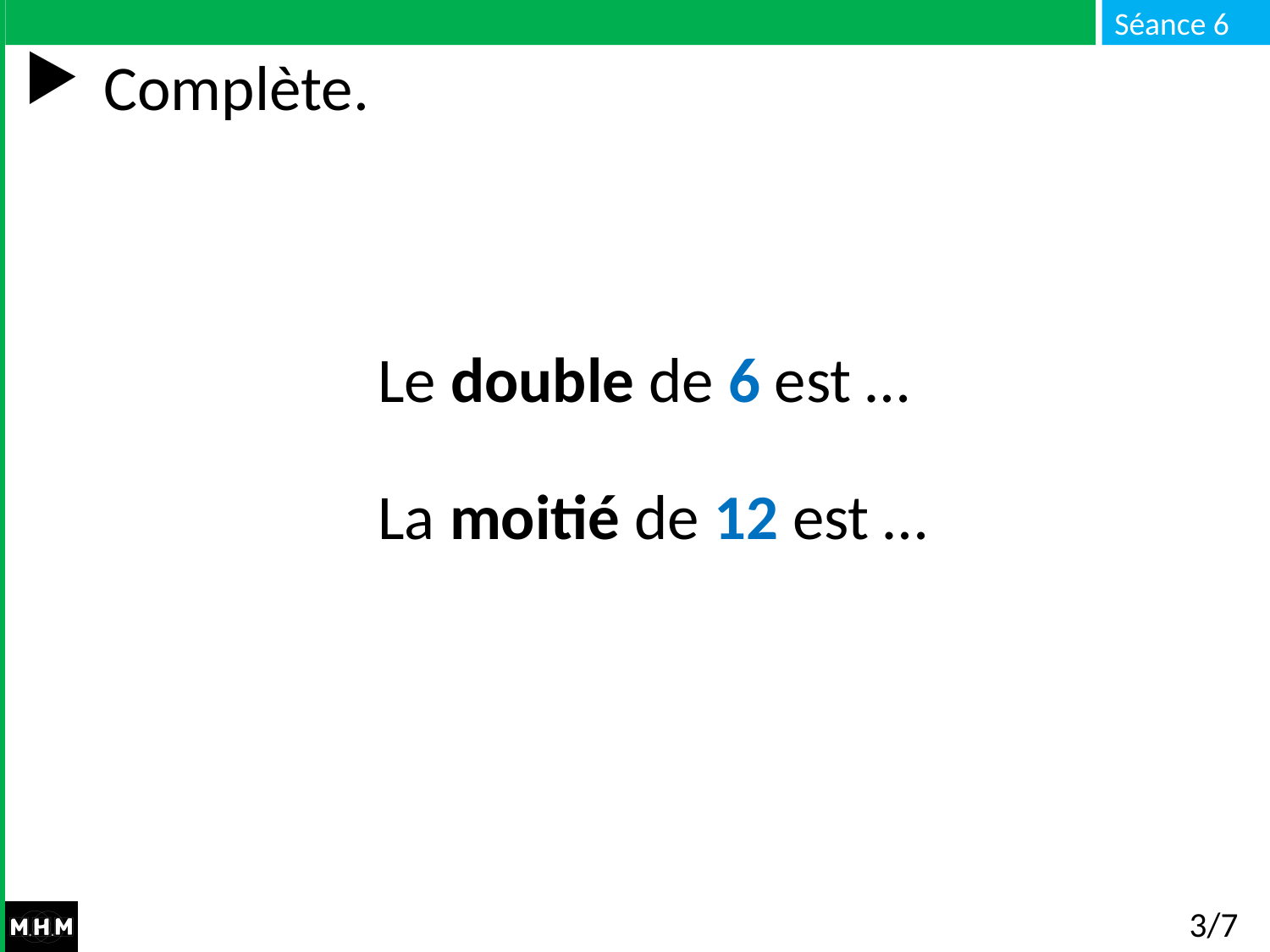

# Complète.
Le double de 6 est …

La moitié de 12 est …
3/7